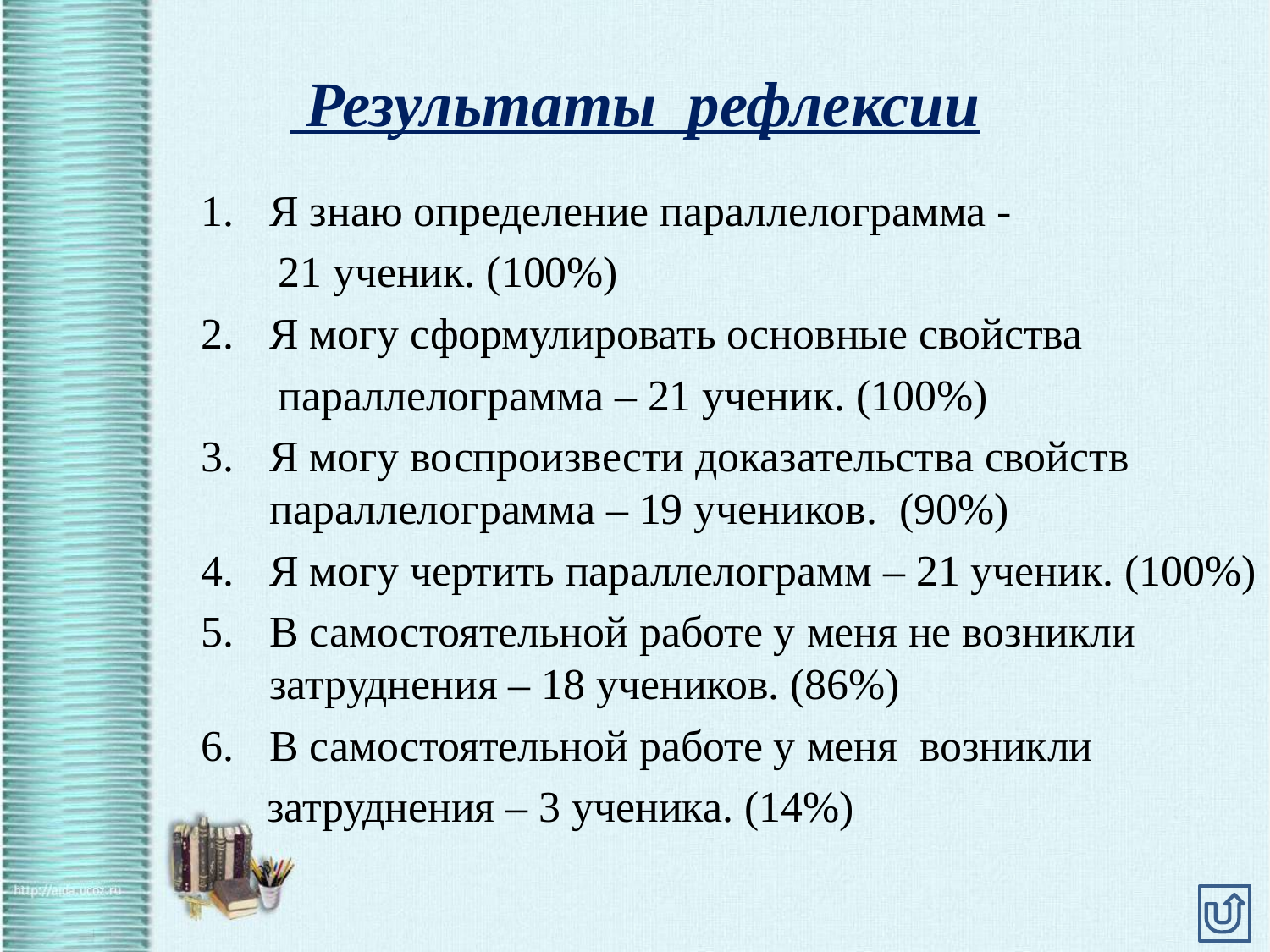

# Результаты  рефлексии
Я знаю определение параллелограмма -
       21 ученик. (100%)
Я могу сформулировать основные свойства
       параллелограмма – 21 ученик. (100%)
Я могу воспроизвести доказательства свойств параллелограмма – 19 учеников.  (90%)
Я могу чертить параллелограмм – 21 ученик. (100%)
В самостоятельной работе у меня не возникли затруднения – 18 учеников. (86%)
В самостоятельной работе у меня  возникли
      затруднения – 3 ученика. (14%)